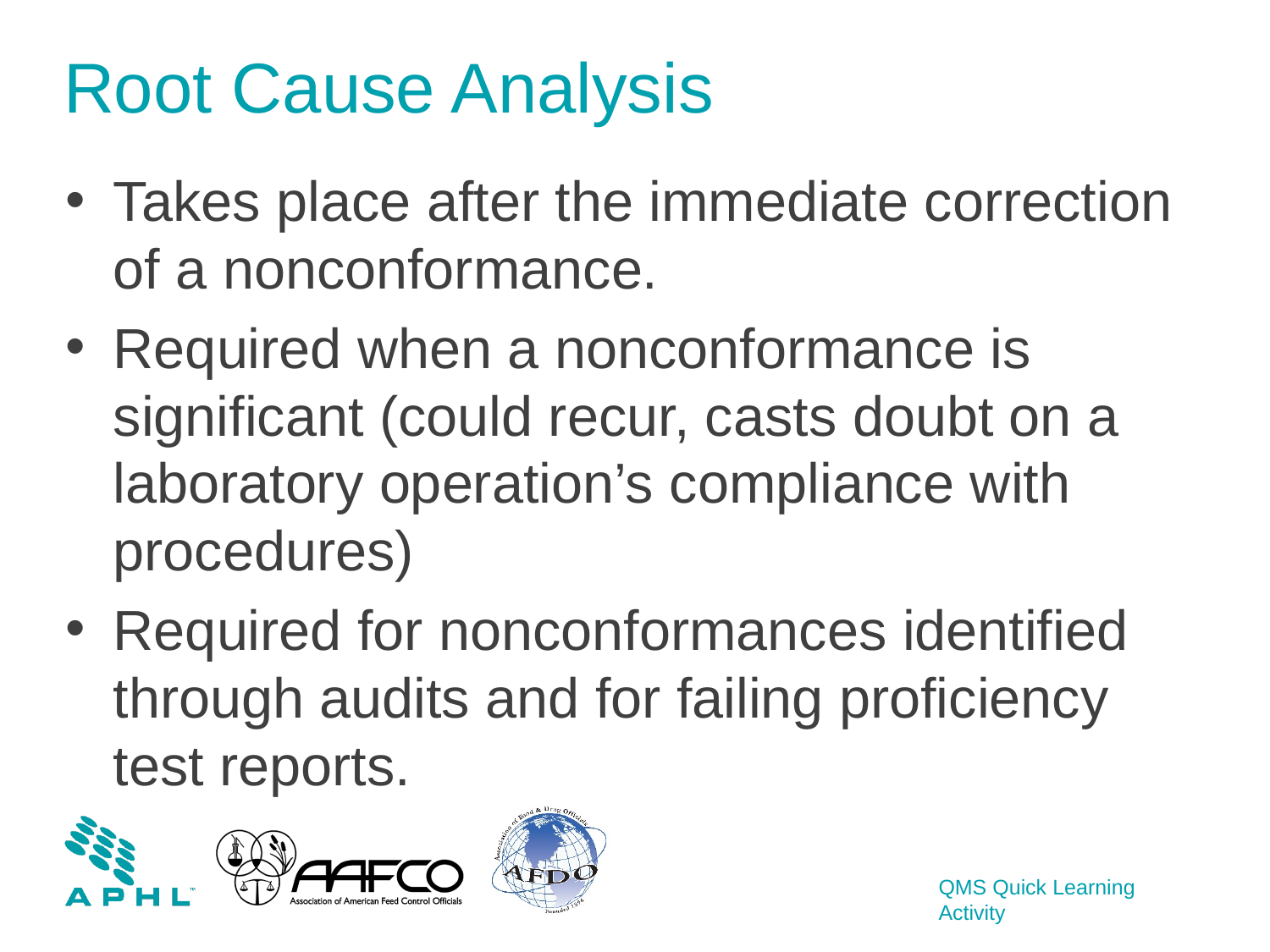

# Root Cause Analysis
Takes place after the immediate correction of a nonconformance.
Required when a nonconformance is significant (could recur, casts doubt on a laboratory operation’s compliance with procedures)
Required for nonconformances identified through audits and for failing proficiency test reports.